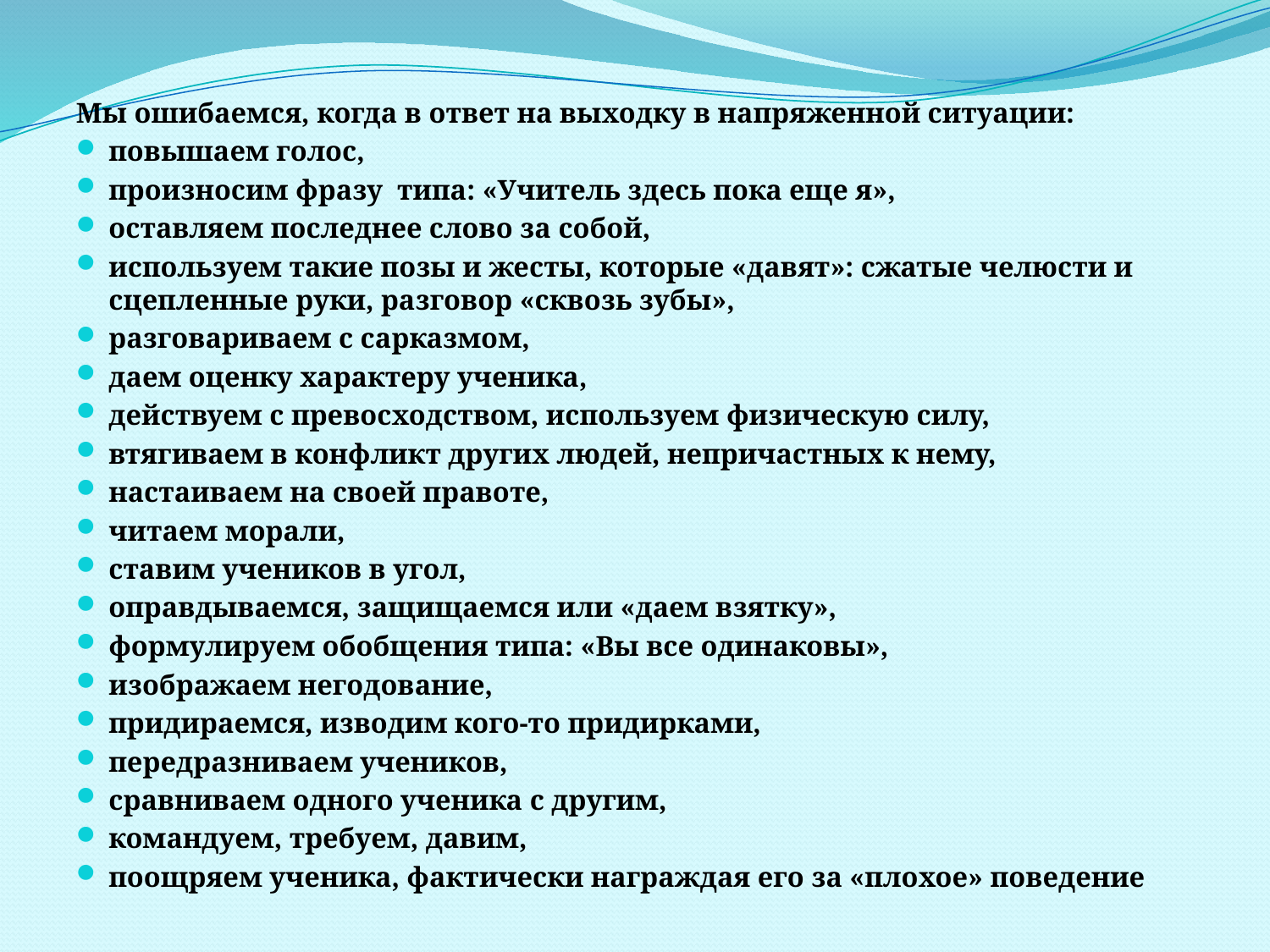

Мы ошибаемся, когда в ответ на выходку в напряженной ситуации:
повышаем голос,
произносим фразу  типа: «Учитель здесь пока еще я»,
оставляем последнее слово за собой,
используем такие позы и жесты, которые «давят»: сжатые челюсти и сцепленные руки, разговор «сквозь зубы»,
разговариваем с сарказмом,
даем оценку характеру ученика,
действуем с превосходством, используем физическую силу,
втягиваем в конфликт других людей, непричастных к нему,
настаиваем на своей правоте,
читаем морали,
ставим учеников в угол,
оправдываемся, защищаемся или «даем взятку»,
формулируем обобщения типа: «Вы все одинаковы»,
изображаем негодование,
придираемся, изводим кого-то придирками,
передразниваем учеников,
сравниваем одного ученика с другим,
командуем, требуем, давим,
поощряем ученика, фактически награждая его за «плохое» поведение

#